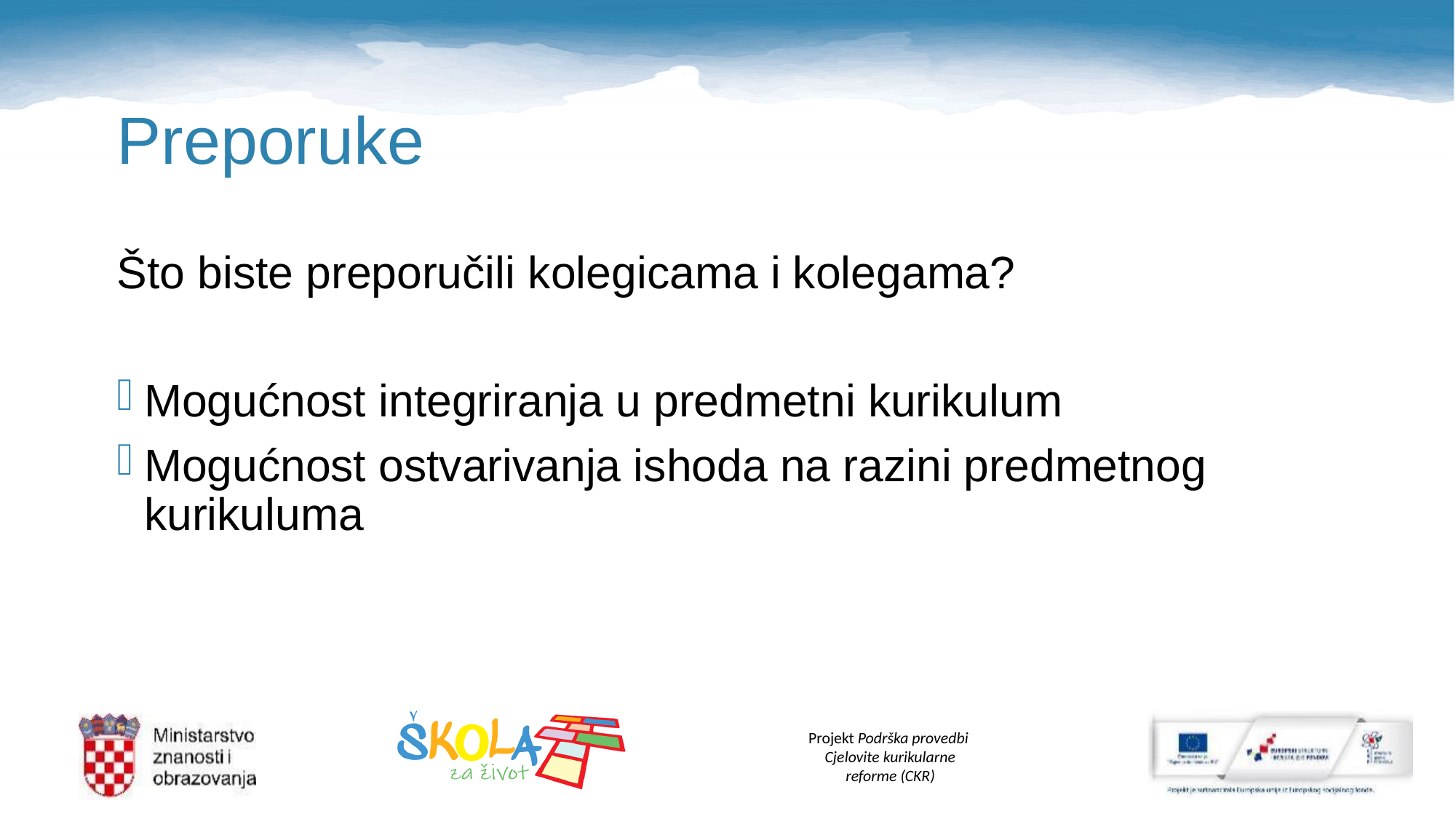

# Preporuke
Što biste preporučili kolegicama i kolegama?

Mogućnost integriranja u predmetni kurikulum
Mogućnost ostvarivanja ishoda na razini predmetnog kurikuluma